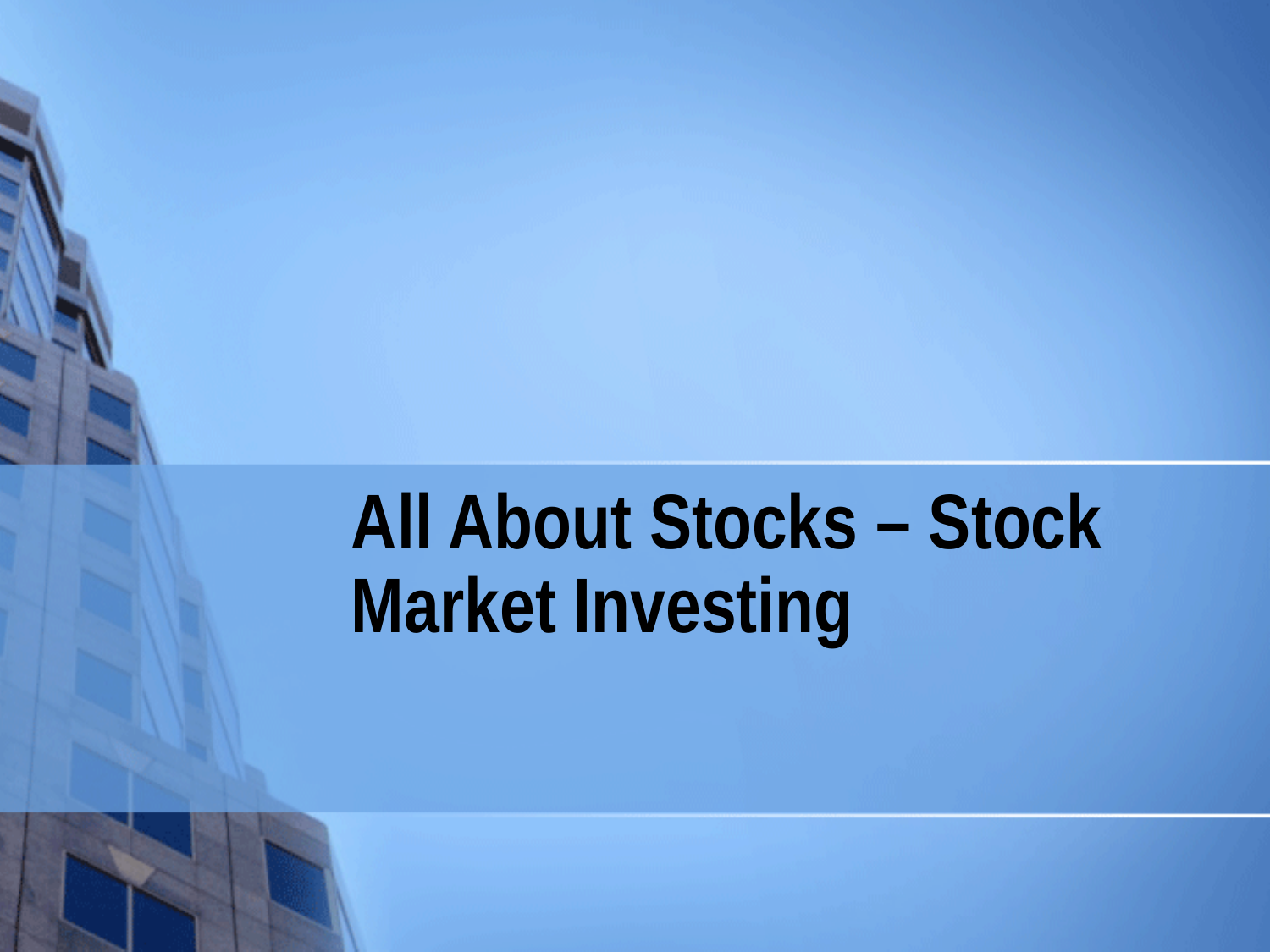

# All About Stocks – Stock Market Investing